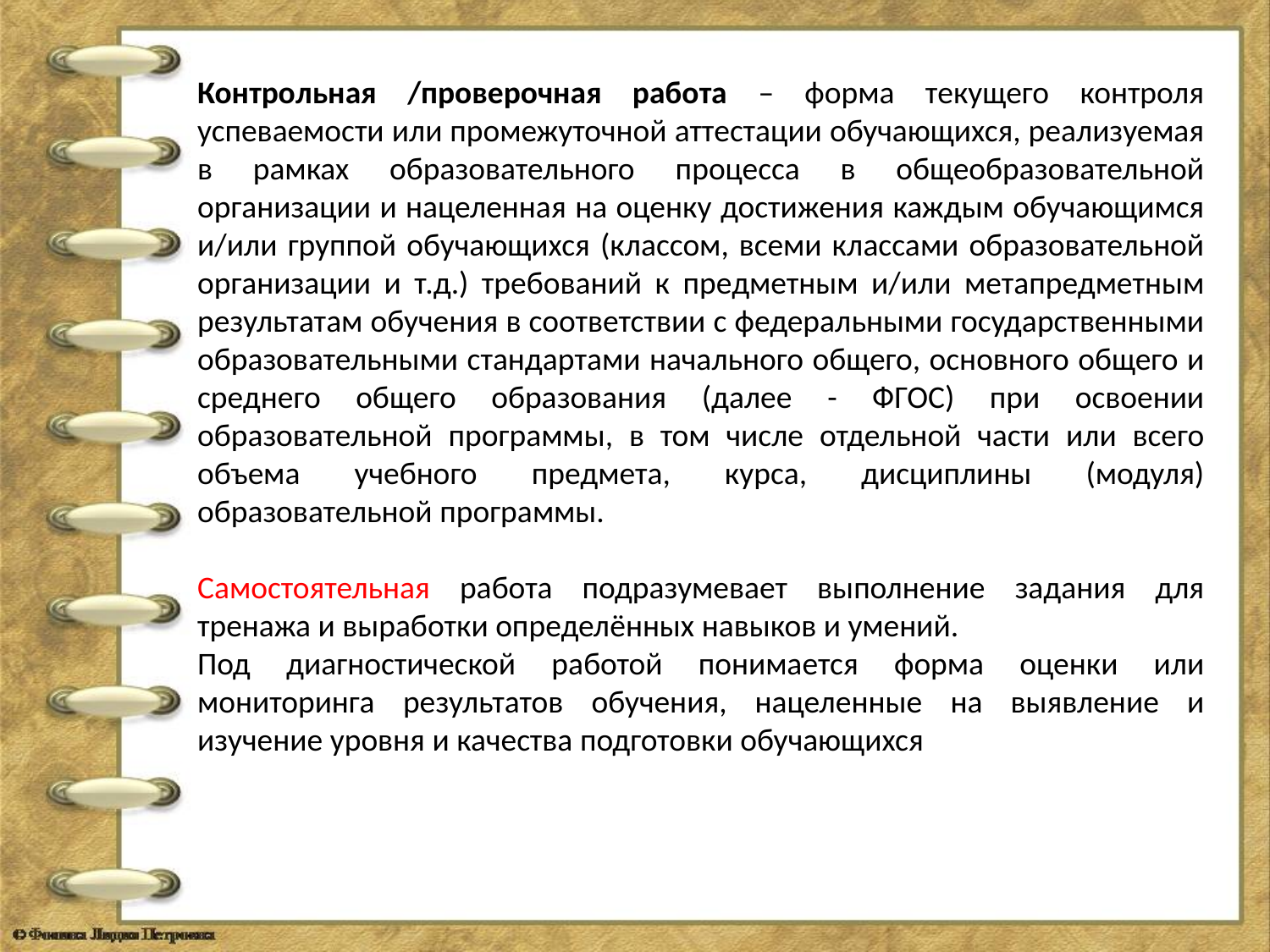

Контрольная /проверочная работа – форма текущего контроля успеваемости или промежуточной аттестации обучающихся, реализуемая в рамках образовательного процесса в общеобразовательной организации и нацеленная на оценку достижения каждым обучающимся и/или группой обучающихся (классом, всеми классами образовательной организации и т.д.) требований к предметным и/или метапредметным результатам обучения в соответствии с федеральными государственными образовательными стандартами начального общего, основного общего и среднего общего образования (далее - ФГОС) при освоении образовательной программы, в том числе отдельной части или всего объема учебного предмета, курса, дисциплины (модуля) образовательной программы.

Самостоятельная работа подразумевает выполнение задания для тренажа и выработки определённых навыков и умений.
Под диагностической работой понимается форма оценки или мониторинга результатов обучения, нацеленные на выявление и изучение уровня и качества подготовки обучающихся